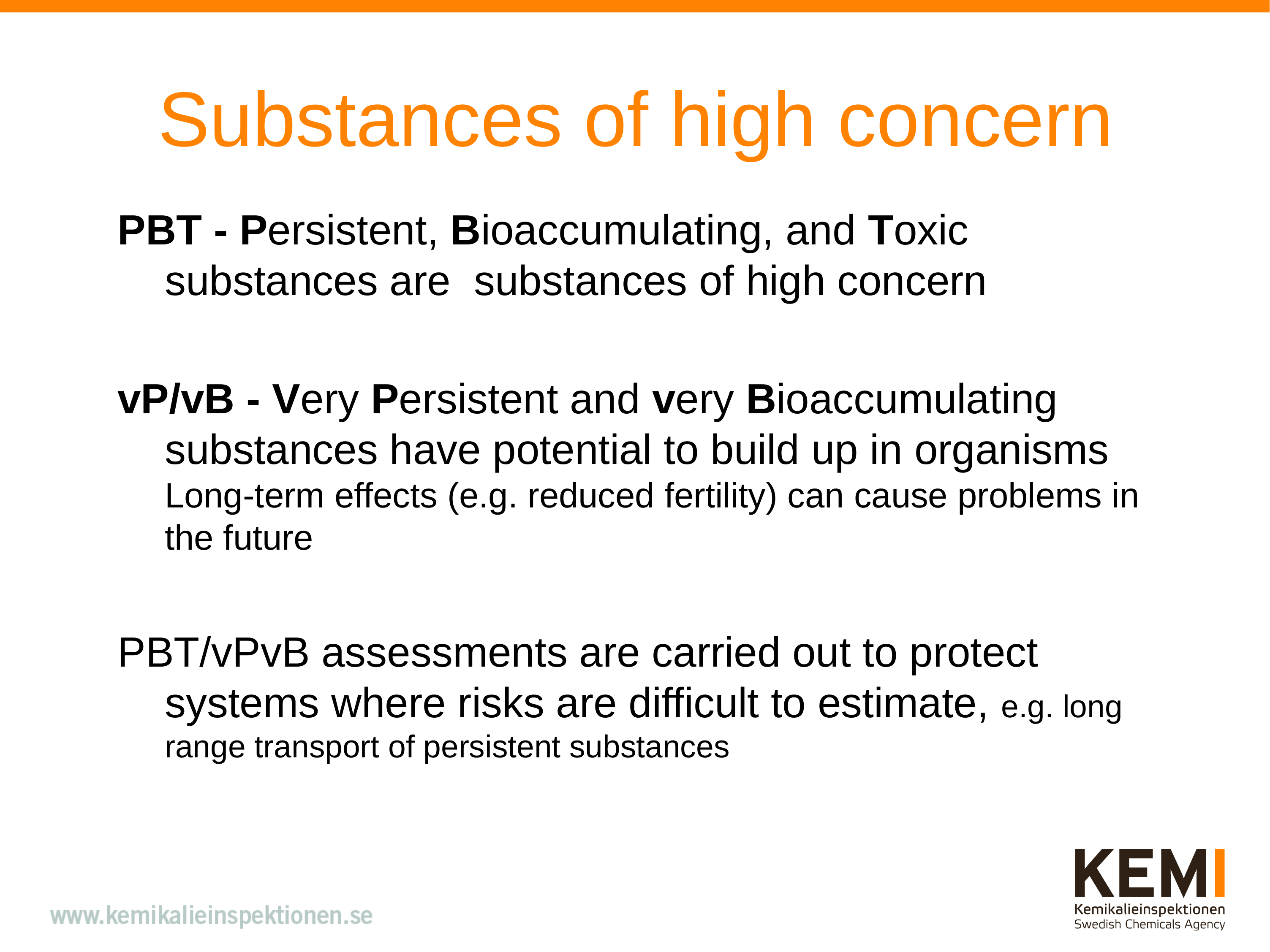

# Substances of high concern
PBT - Persistent, Bioaccumulating, and Toxic substances are  substances of high concern

vP/vB - Very Persistent and very Bioaccumulating substances have potential to build up in organisms Long-term effects (e.g. reduced fertility) can cause problems in the future

PBT/vPvB assessments are carried out to protect systems where risks are difficult to estimate, e.g. long range transport of persistent substances